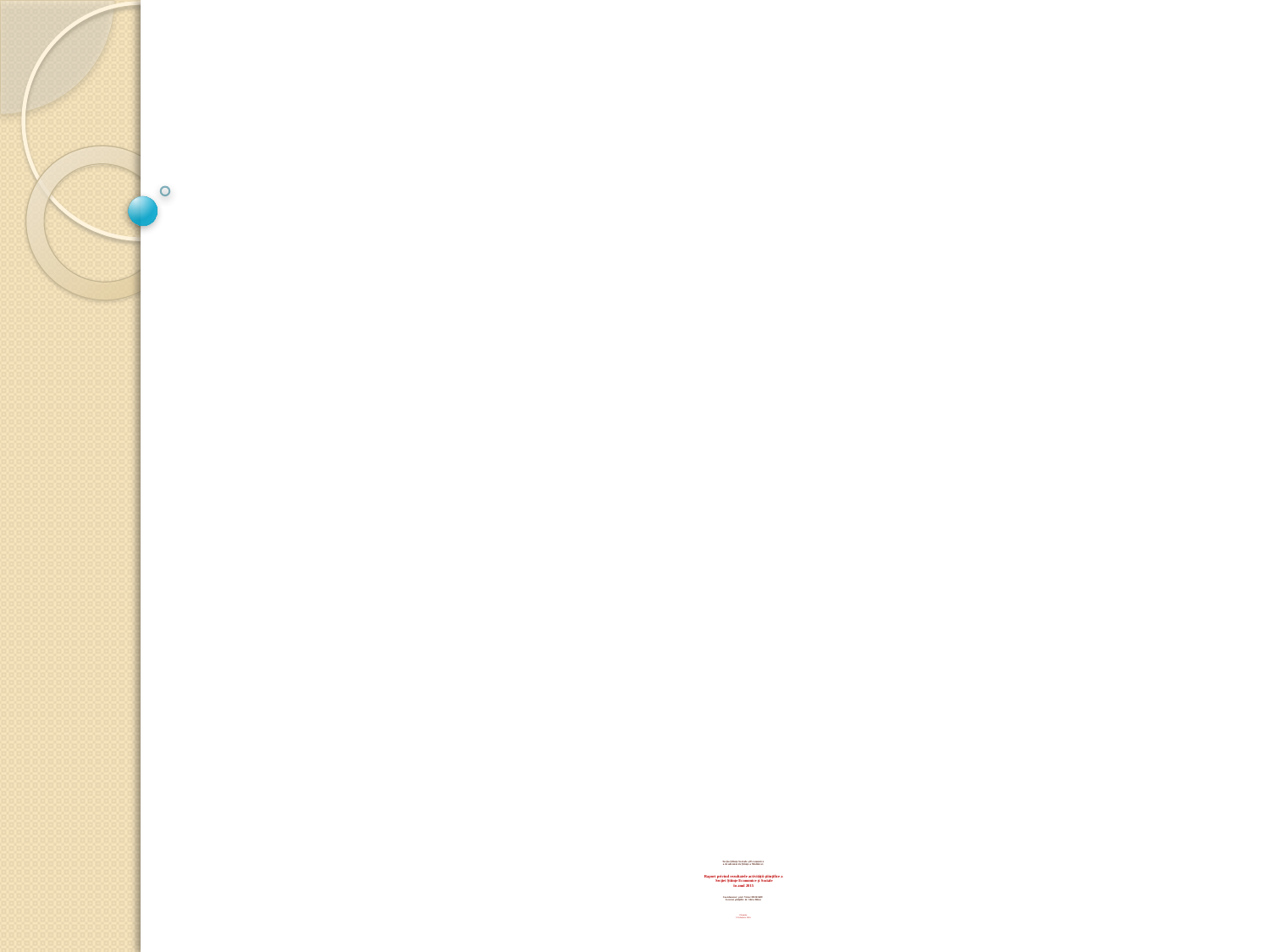

# Secția Științe Sociale și Economice a Academiei de Științe a Moldovei Raport privind rezultatele activității ştiinţifice a Secţiei Ştiinţe Economice şi Sociale în anul 2015 Coordonator: prof. Victor MORARU Secretar ştiinţific: dr. Silvia Mitcu Chişinău 19 februarie 2016